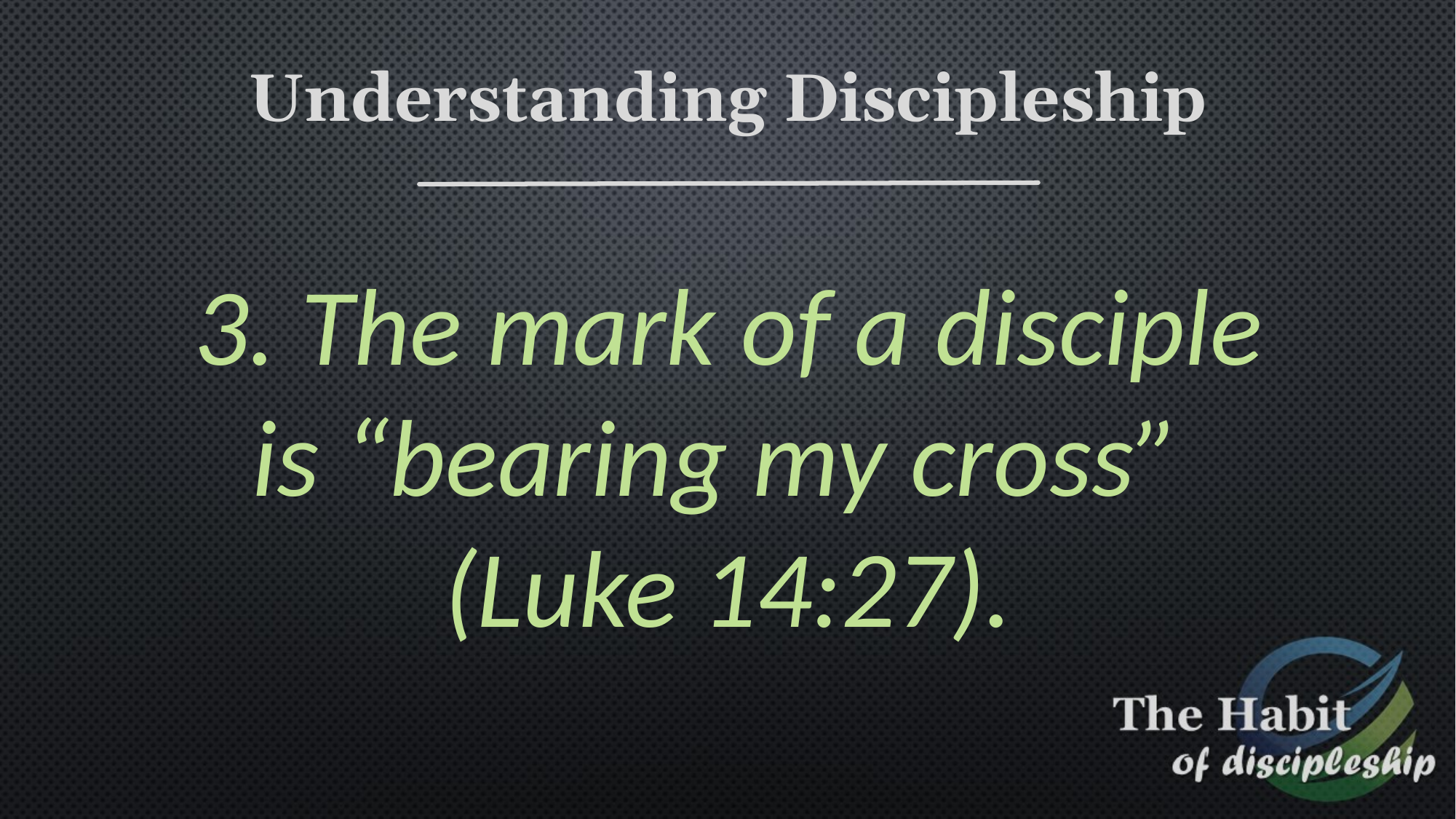

Understanding Discipleship
3. The mark of a disciple
is “bearing my cross”
(Luke 14:27).